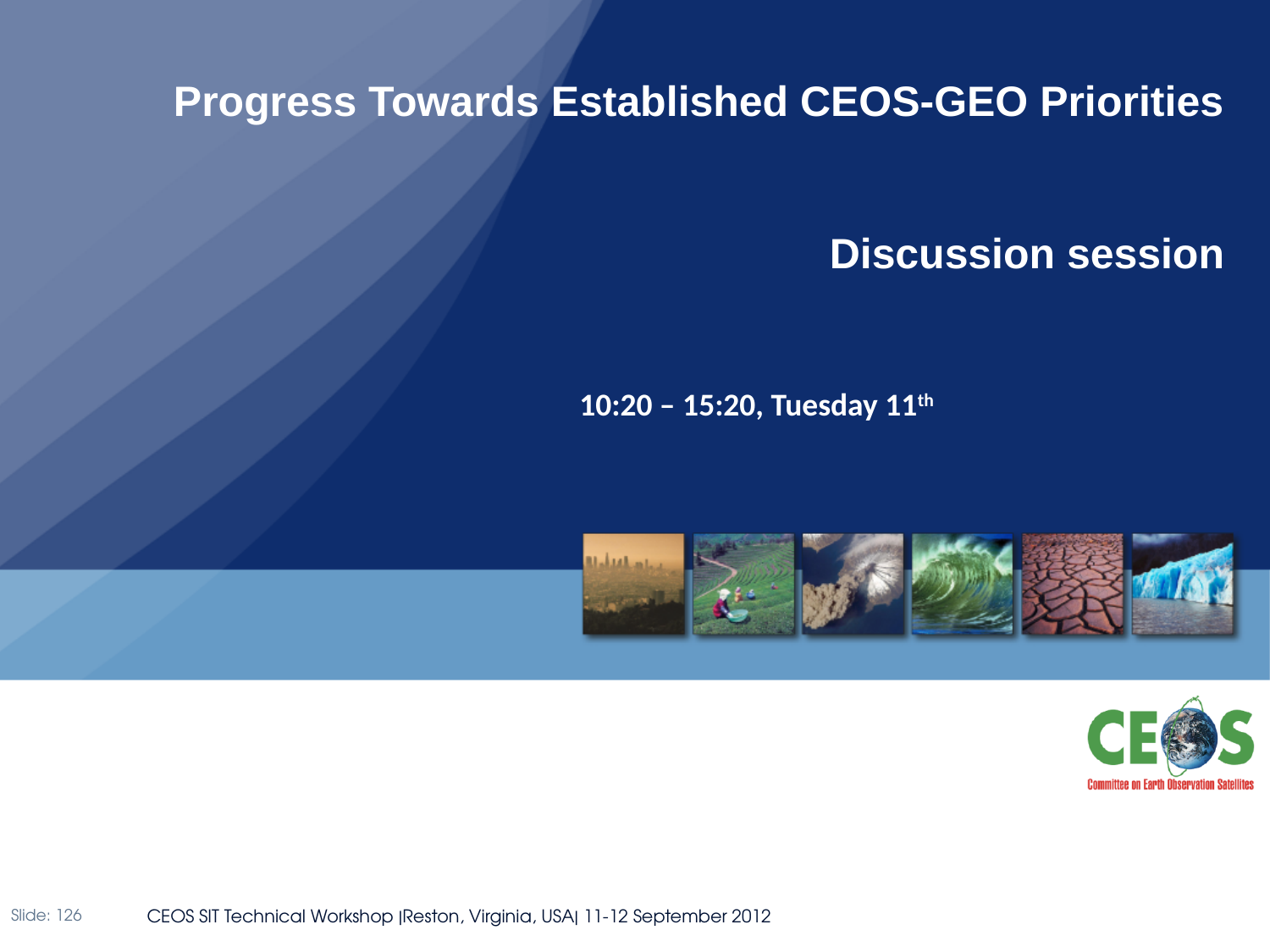

# Progress Towards Established CEOS-GEO Priorities Discussion session
10:20 – 15:20, Tuesday 11th